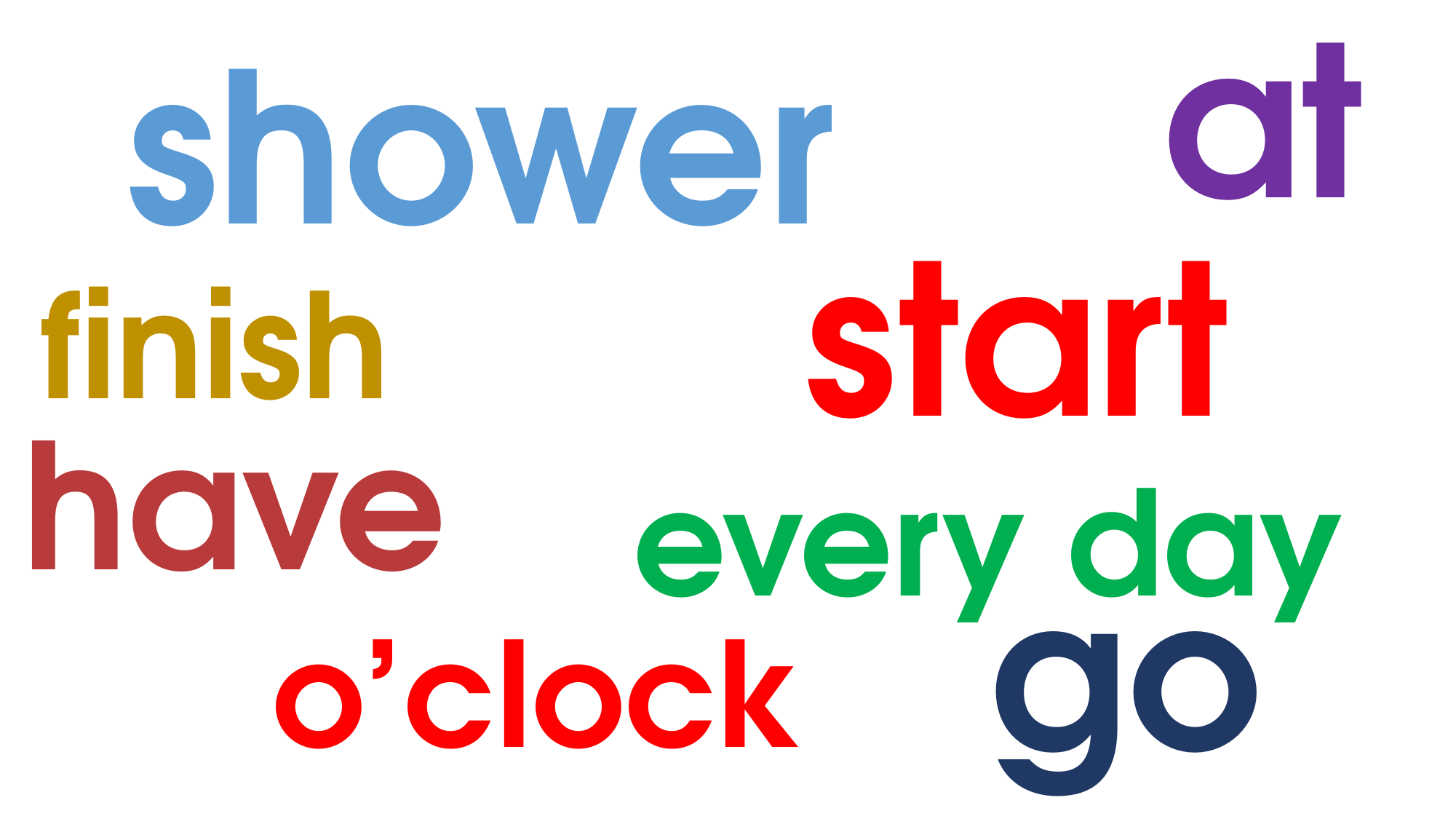

at
shower
start
finish
have
every day
go
o’clock